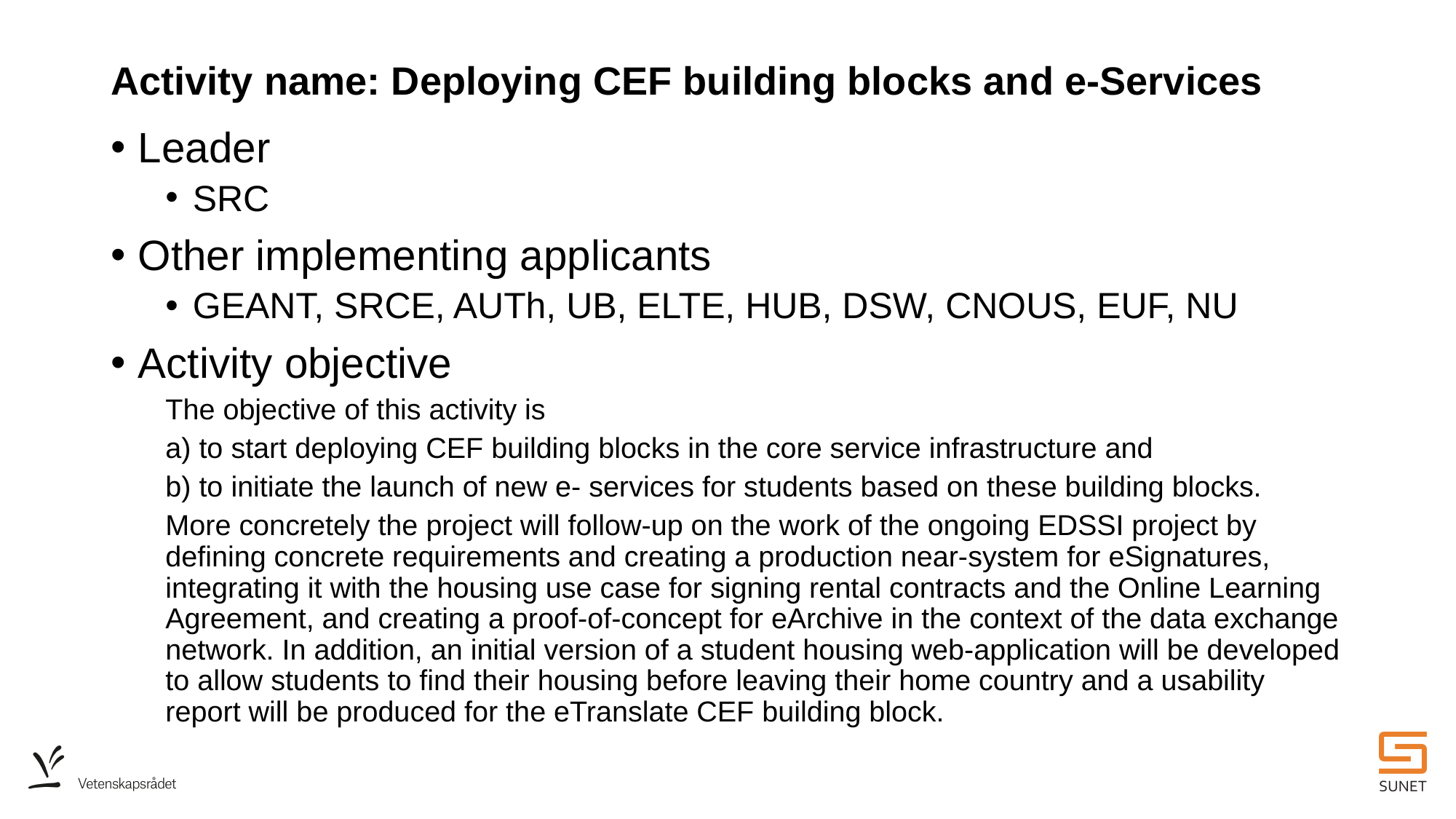

# Activity name: Deploying CEF building blocks and e-Services
Leader
SRC
Other implementing applicants
GEANT, SRCE, AUTh, UB, ELTE, HUB, DSW, CNOUS, EUF, NU
Activity objective
The objective of this activity is
a) to start deploying CEF building blocks in the core service infrastructure and
b) to initiate the launch of new e- services for students based on these building blocks.
More concretely the project will follow-up on the work of the ongoing EDSSI project by defining concrete requirements and creating a production near-system for eSignatures, integrating it with the housing use case for signing rental contracts and the Online Learning Agreement, and creating a proof-of-concept for eArchive in the context of the data exchange network. In addition, an initial version of a student housing web-application will be developed to allow students to find their housing before leaving their home country and a usability report will be produced for the eTranslate CEF building block.